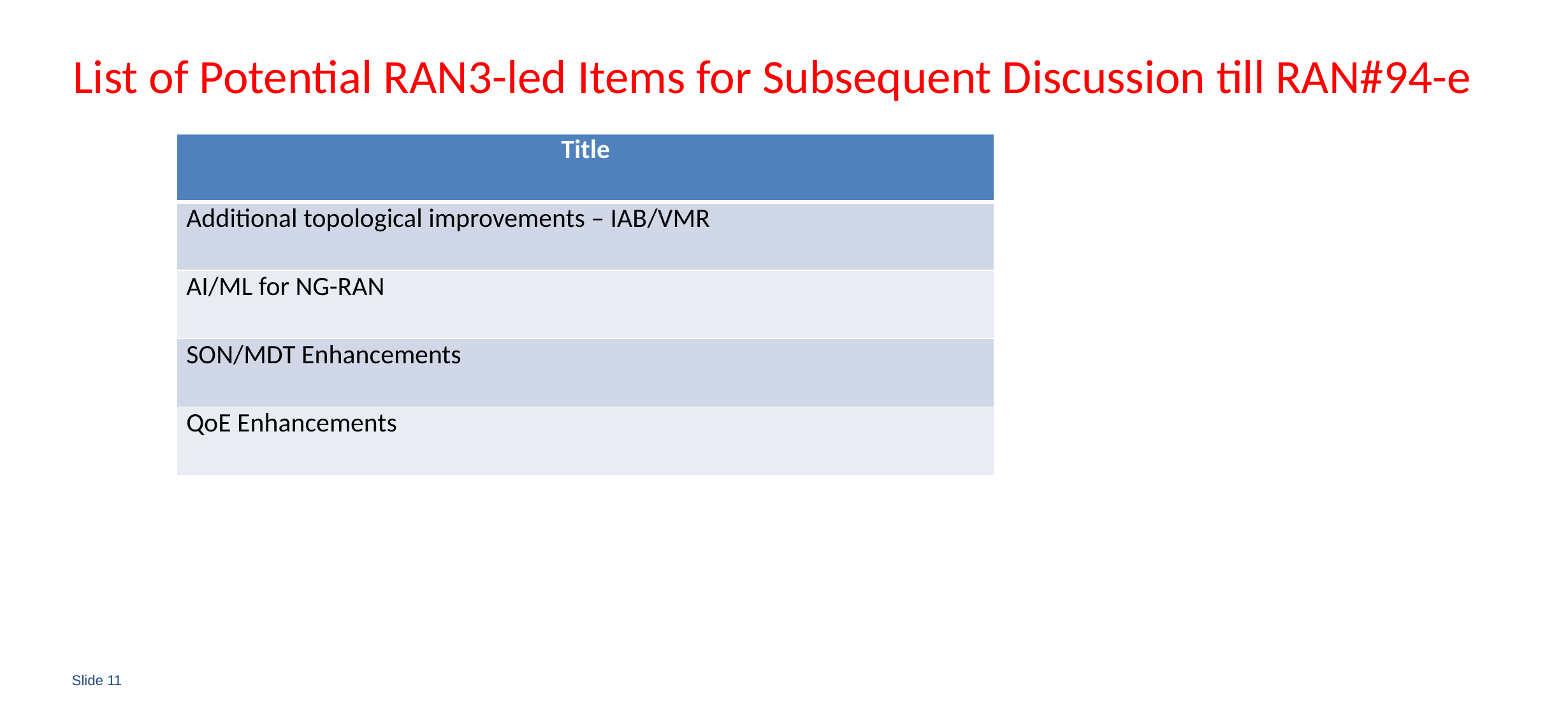

# List of Potential RAN3-led Items for Subsequent Discussion till RAN#94-e
| Title |
| --- |
| Additional topological improvements – IAB/VMR |
| AI/ML for NG-RAN |
| SON/MDT Enhancements |
| QoE Enhancements |